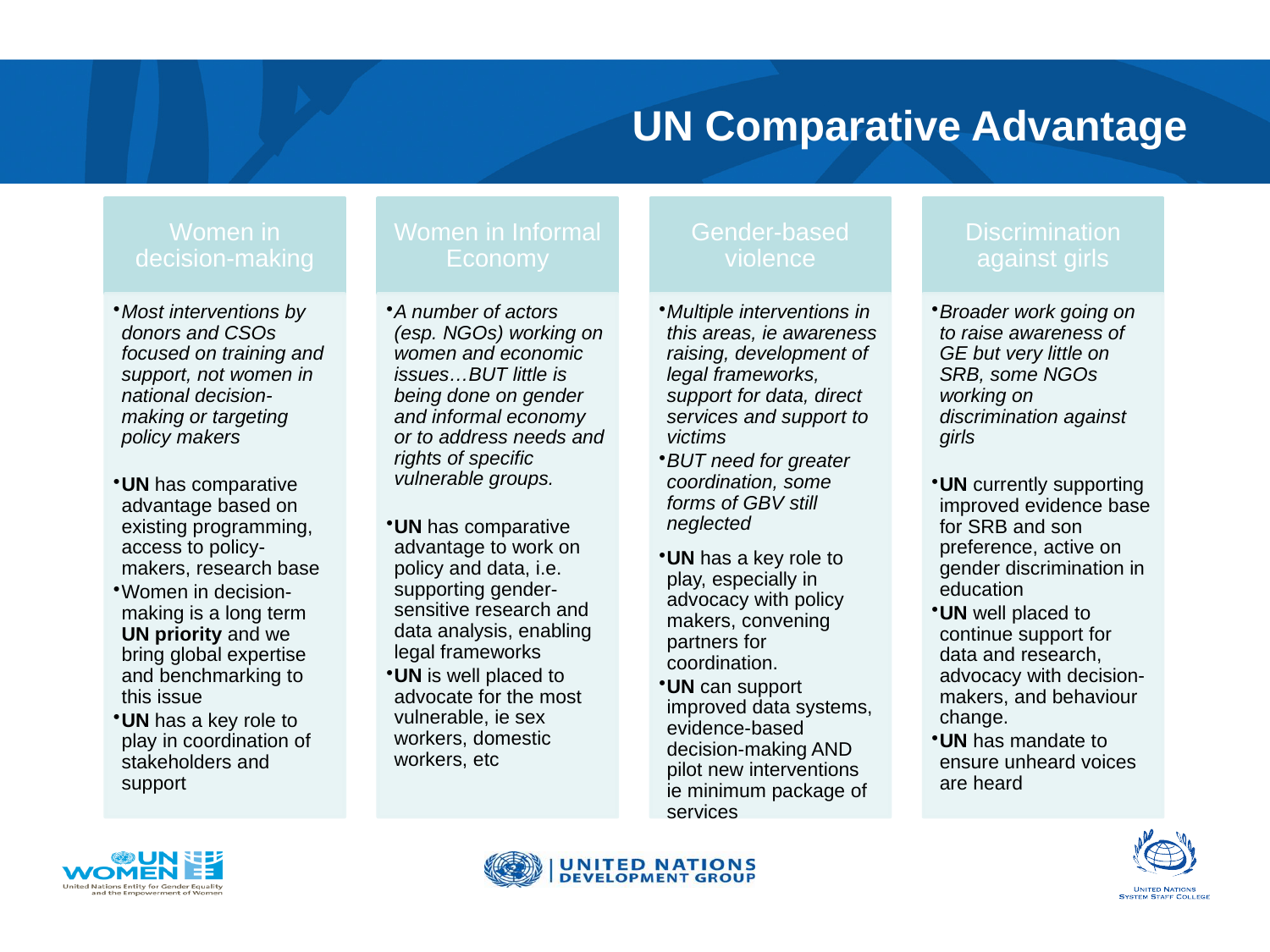

# UN Comparative Advantage
Women in decision-making
Most interventions by donors and CSOs focused on training and support, not women in national decision-making or targeting policy makers

UN has comparative advantage based on existing programming, access to policy-makers, research base
Women in decision-making is a long term UN priority and we bring global expertise and benchmarking to this issue
UN has a key role to play in coordination of stakeholders and support
Women in Informal Economy
A number of actors (esp. NGOs) working on women and economic issues…BUT little is being done on gender and informal economy or to address needs and rights of specific vulnerable groups.

UN has comparative advantage to work on policy and data, i.e. supporting gender-sensitive research and data analysis, enabling legal frameworks
UN is well placed to advocate for the most vulnerable, ie sex workers, domestic workers, etc
Gender-based violence
Multiple interventions in this areas, ie awareness raising, development of legal frameworks, support for data, direct services and support to victims
BUT need for greater coordination, some forms of GBV still neglected

UN has a key role to play, especially in advocacy with policy makers, convening partners for coordination.
UN can support improved data systems, evidence-based decision-making AND pilot new interventions ie minimum package of services
Discrimination against girls
Broader work going on to raise awareness of GE but very little on SRB, some NGOs working on discrimination against girls

UN currently supporting improved evidence base for SRB and son preference, active on gender discrimination in education
UN well placed to continue support for data and research, advocacy with decision-makers, and behaviour change.
UN has mandate to ensure unheard voices are heard